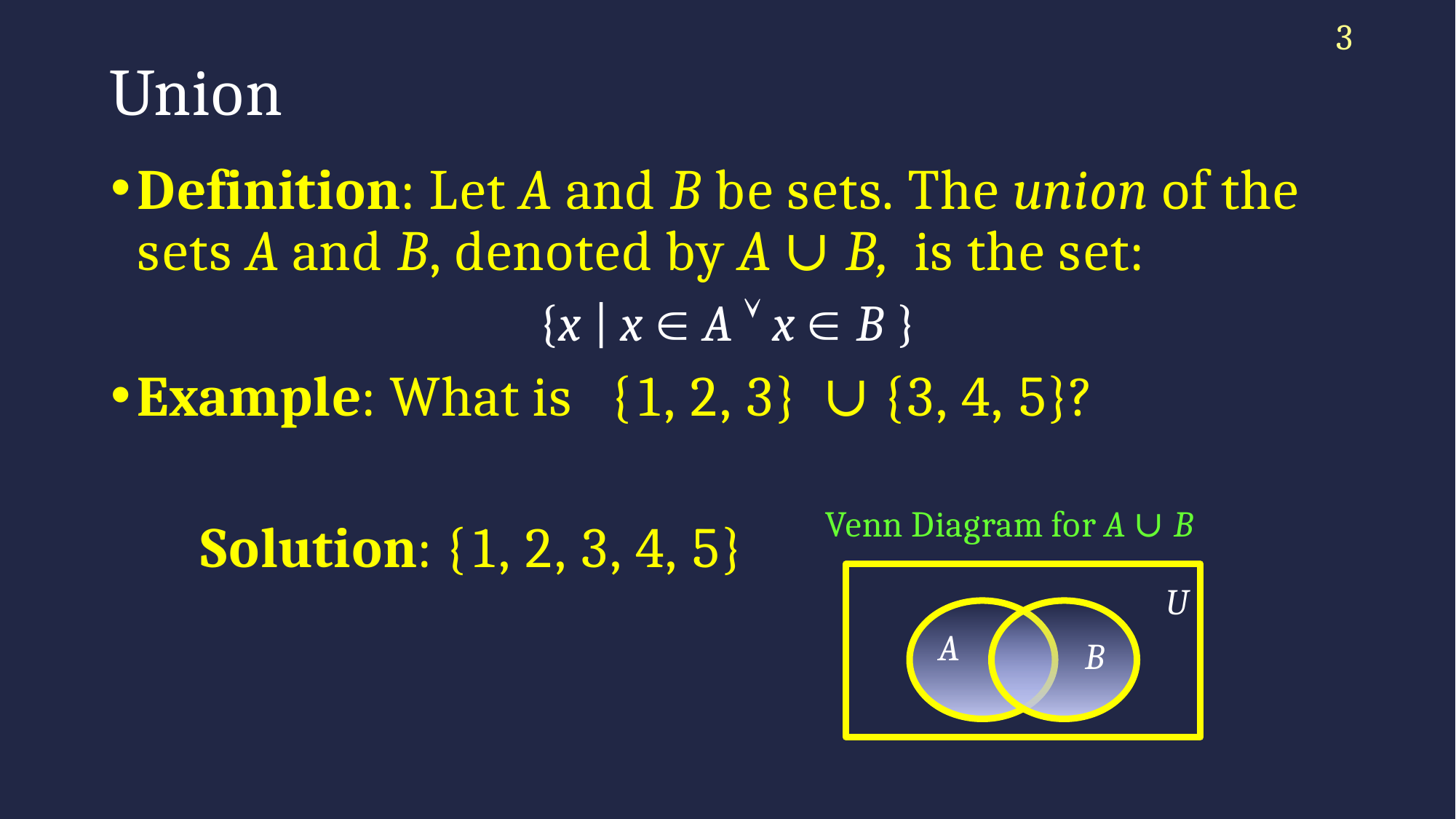

3
# Union
Definition: Let A and B be sets. The union of the sets A and B, denoted by A ∪ B,  is the set:
{x | x ∈ A ∨ x ∈ B }
Example: What is   {1, 2, 3}  ∪ {3, 4, 5}?

       Solution: {1, 2, 3, 4, 5}

Venn Diagram for A ∪ B

U
A
B